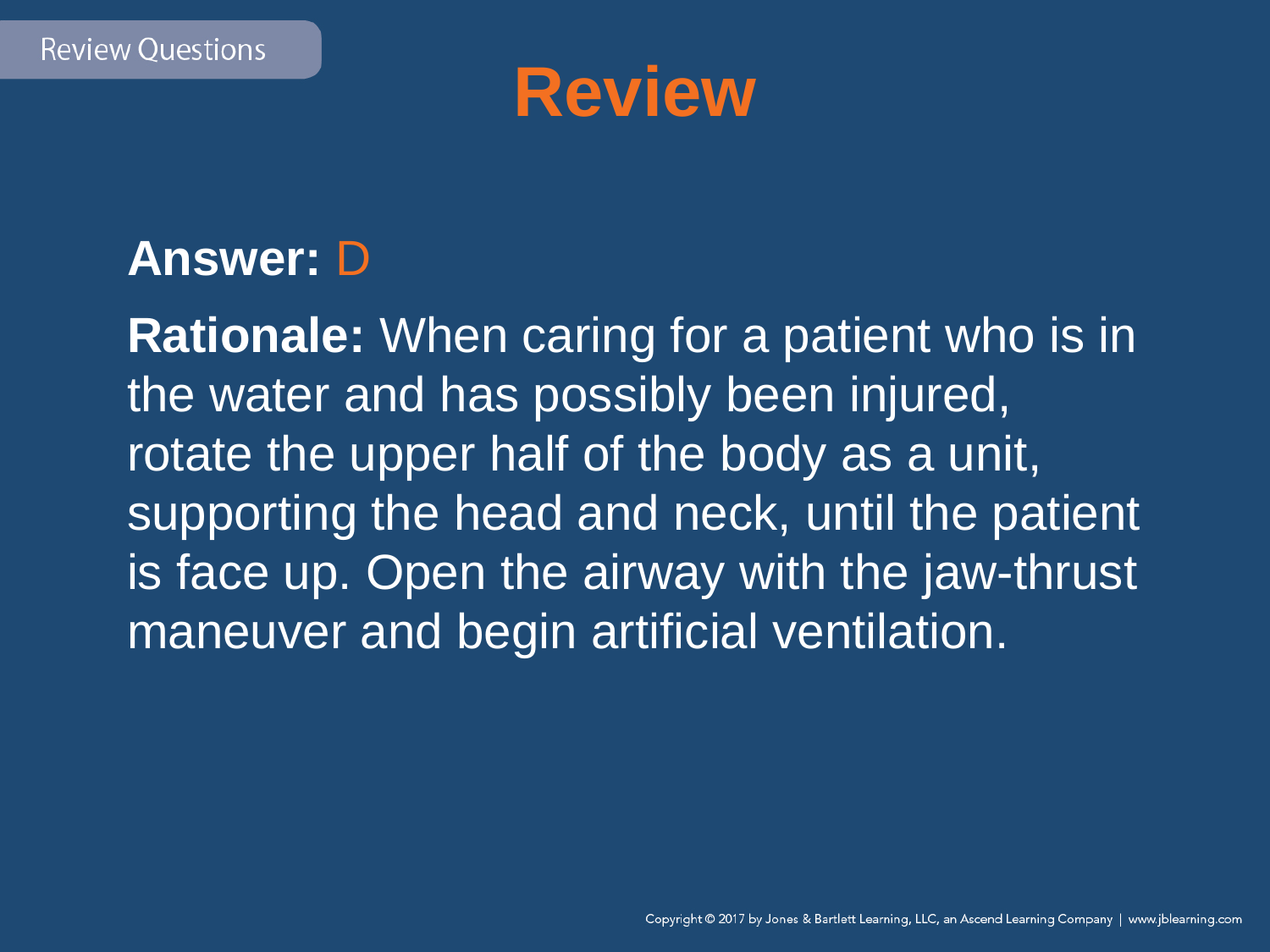

# Review
Answer: D
Rationale: When caring for a patient who is in the water and has possibly been injured, rotate the upper half of the body as a unit, supporting the head and neck, until the patient is face up. Open the airway with the jaw-thrust maneuver and begin artificial ventilation.